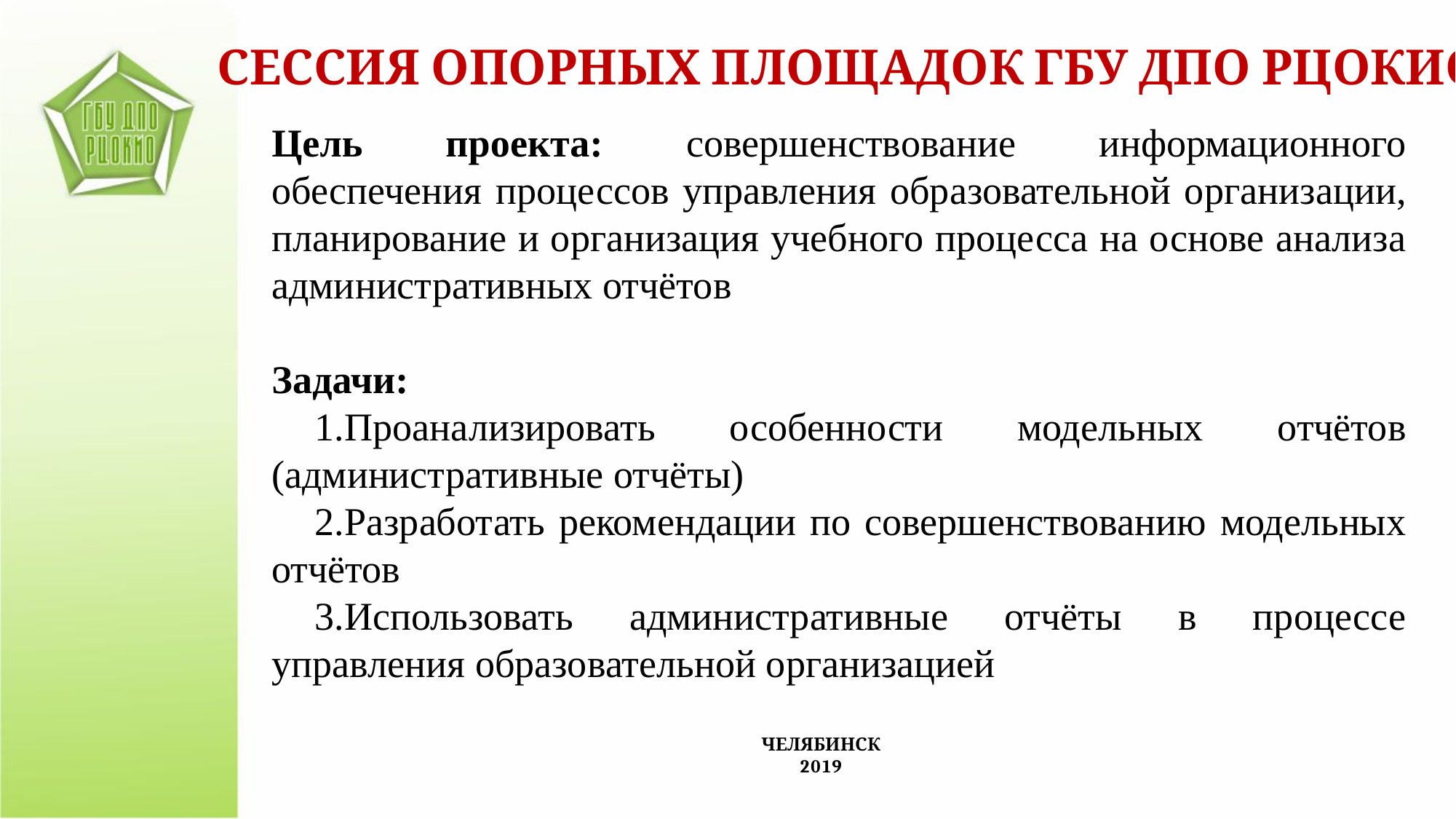

СЕССИЯ ОПОРНЫХ ПЛОЩАДОК ГБУ ДПО РЦОКИО
Цель проекта: совершенствование информационного обеспечения процессов управления образовательной организации, планирование и организация учебного процесса на основе анализа административных отчётов

Задачи:
Проанализировать особенности модельных отчётов (административные отчёты)
Разработать рекомендации по совершенствованию модельных отчётов
Использовать административные отчёты в процессе управления образовательной организацией
ЧЕЛЯБИНСК
2019